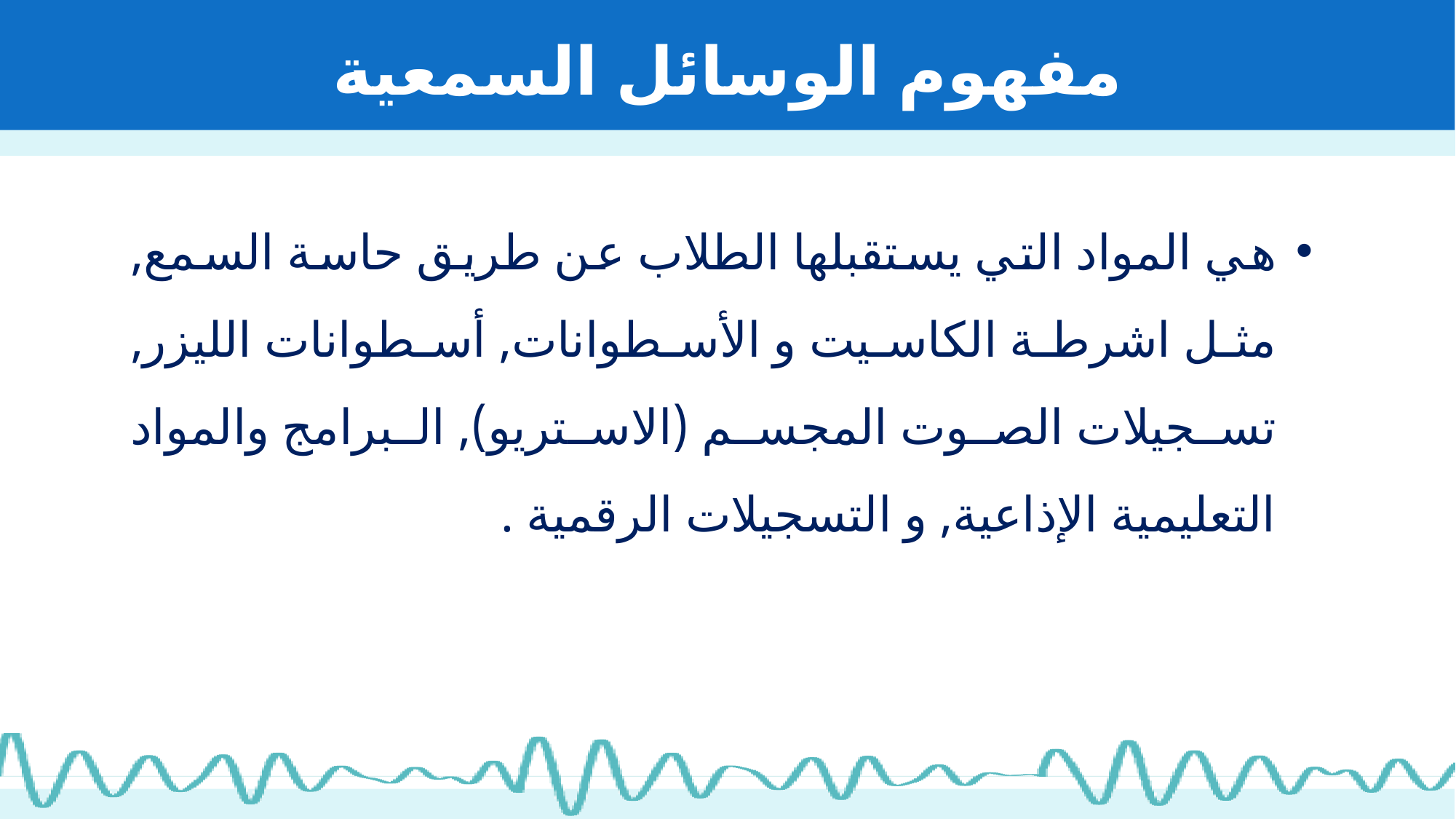

# مفهوم الوسائل السمعية
هي المواد التي يستقبلها الطلاب عن طريق حاسة السمع, مثل اشرطة الكاسيت و الأسطوانات, أسطوانات الليزر, تسجيلات الصوت المجسم (الاستريو), البرامج والمواد التعليمية الإذاعية, و التسجيلات الرقمية .